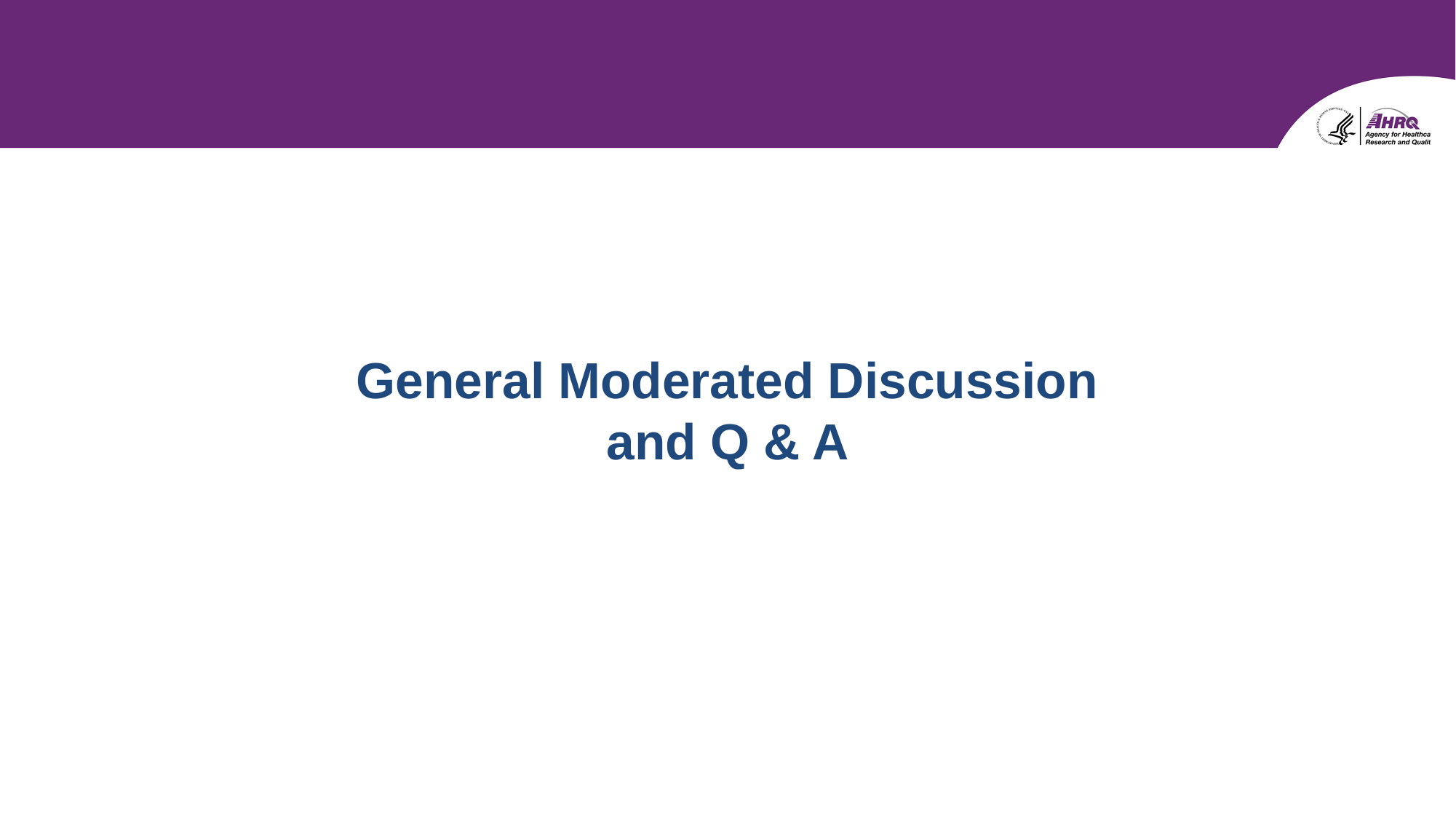

General Moderated Discussion and Q & A